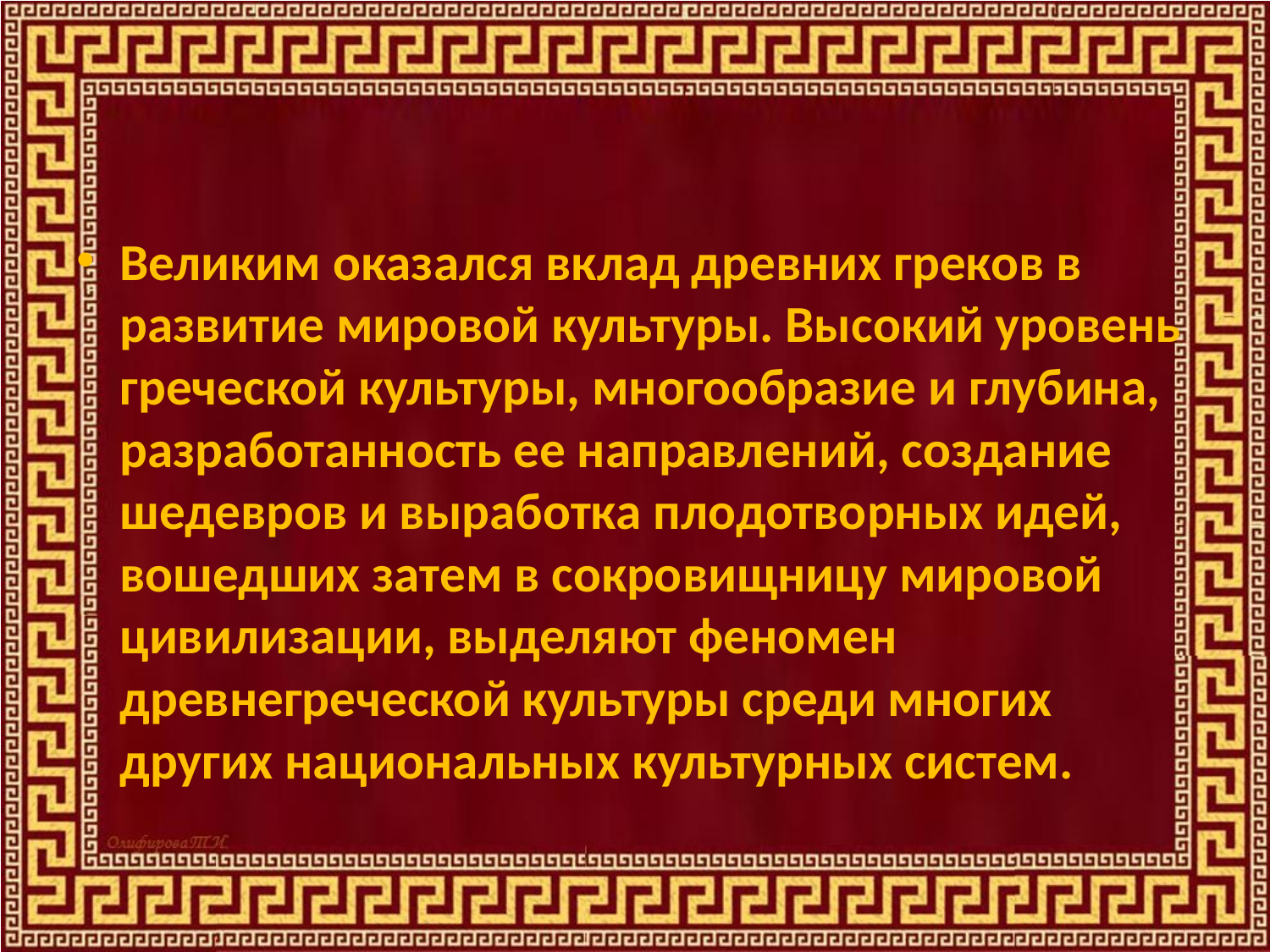

Великим оказался вклад древних греков в развитие мировой культуры. Высокий уровень греческой культуры, многообразие и глубина, разработанность ее направлений, создание шедевров и выработка плодотворных идей, вошедших затем в сокровищницу мировой цивилизации, выделяют феномен древнегреческой культуры среди многих других национальных культурных систем.